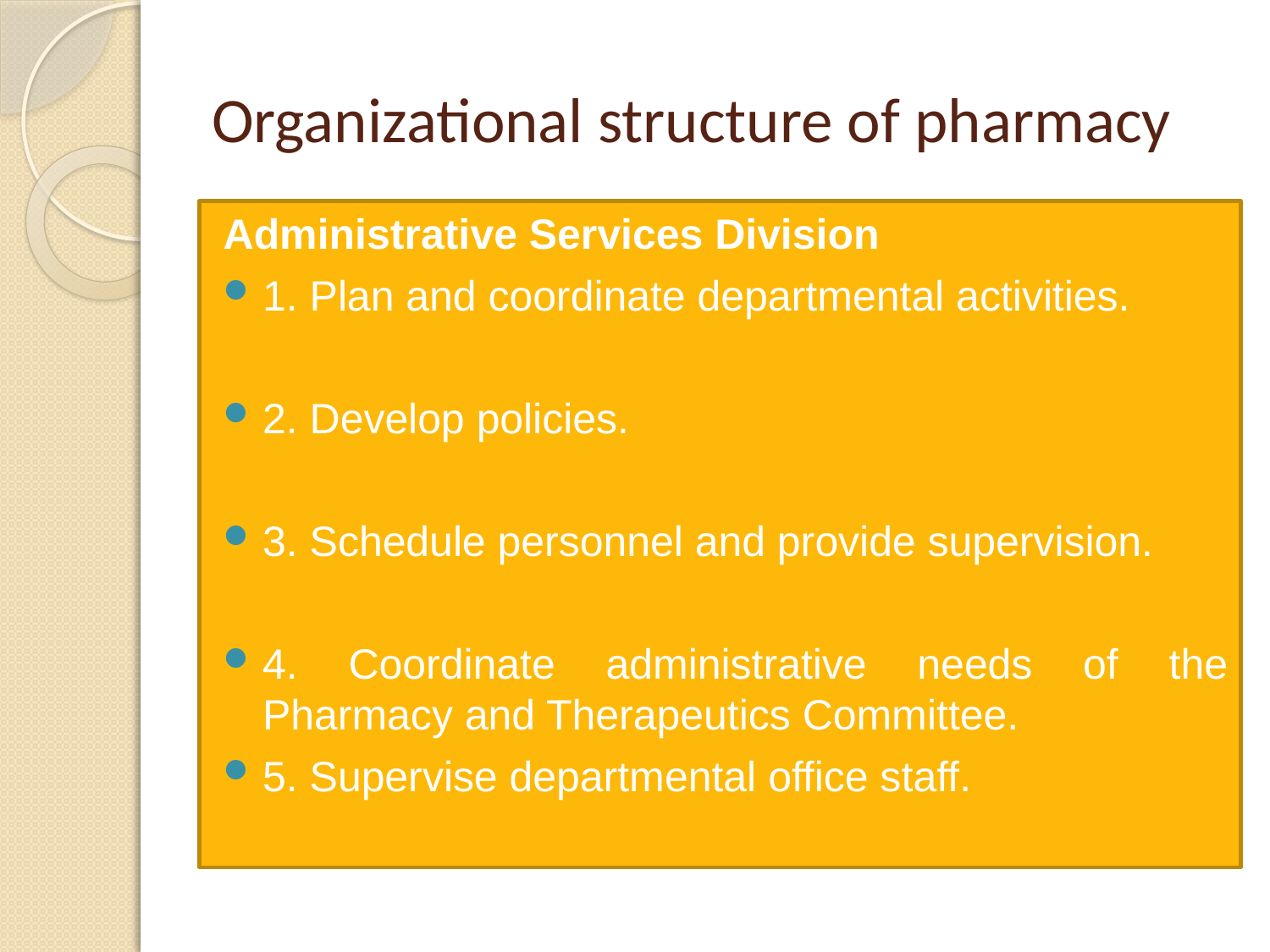

# Organizational structure of pharmacy
Administrative Services Division
1. Plan and coordinate departmental activities.

2. Develop policies.

3. Schedule personnel and provide supervision.

4. Coordinate administrative needs of the Pharmacy and Therapeutics Committee.
5. Supervise departmental office staff.